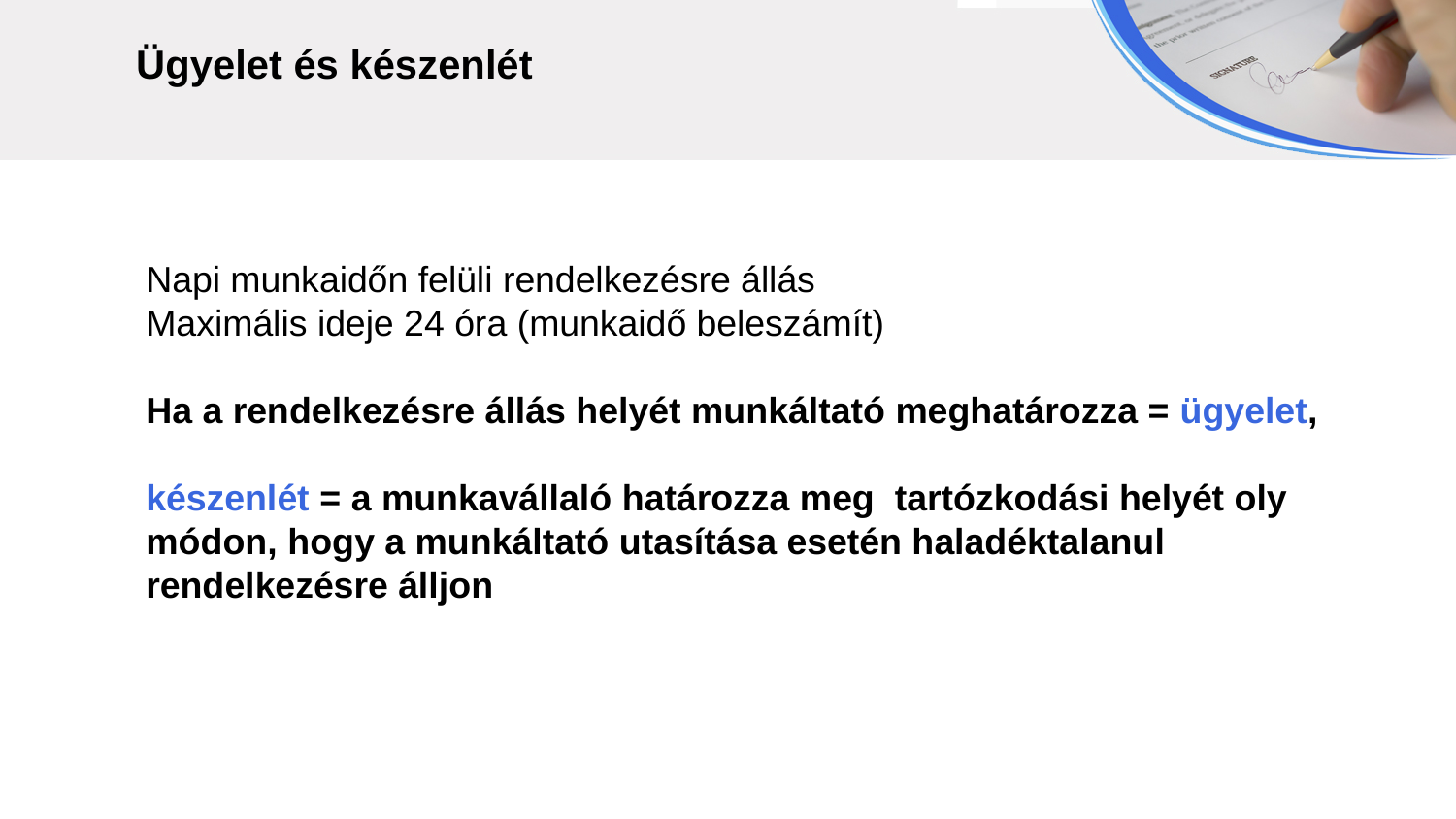

Ügyelet és készenlét
Napi munkaidőn felüli rendelkezésre állás
Maximális ideje 24 óra (munkaidő beleszámít)

Ha a rendelkezésre állás helyét munkáltató meghatározza = ügyelet,

készenlét = a munkavállaló határozza meg  tartózkodási helyét oly módon, hogy a munkáltató utasítása esetén haladéktalanul rendelkezésre álljon